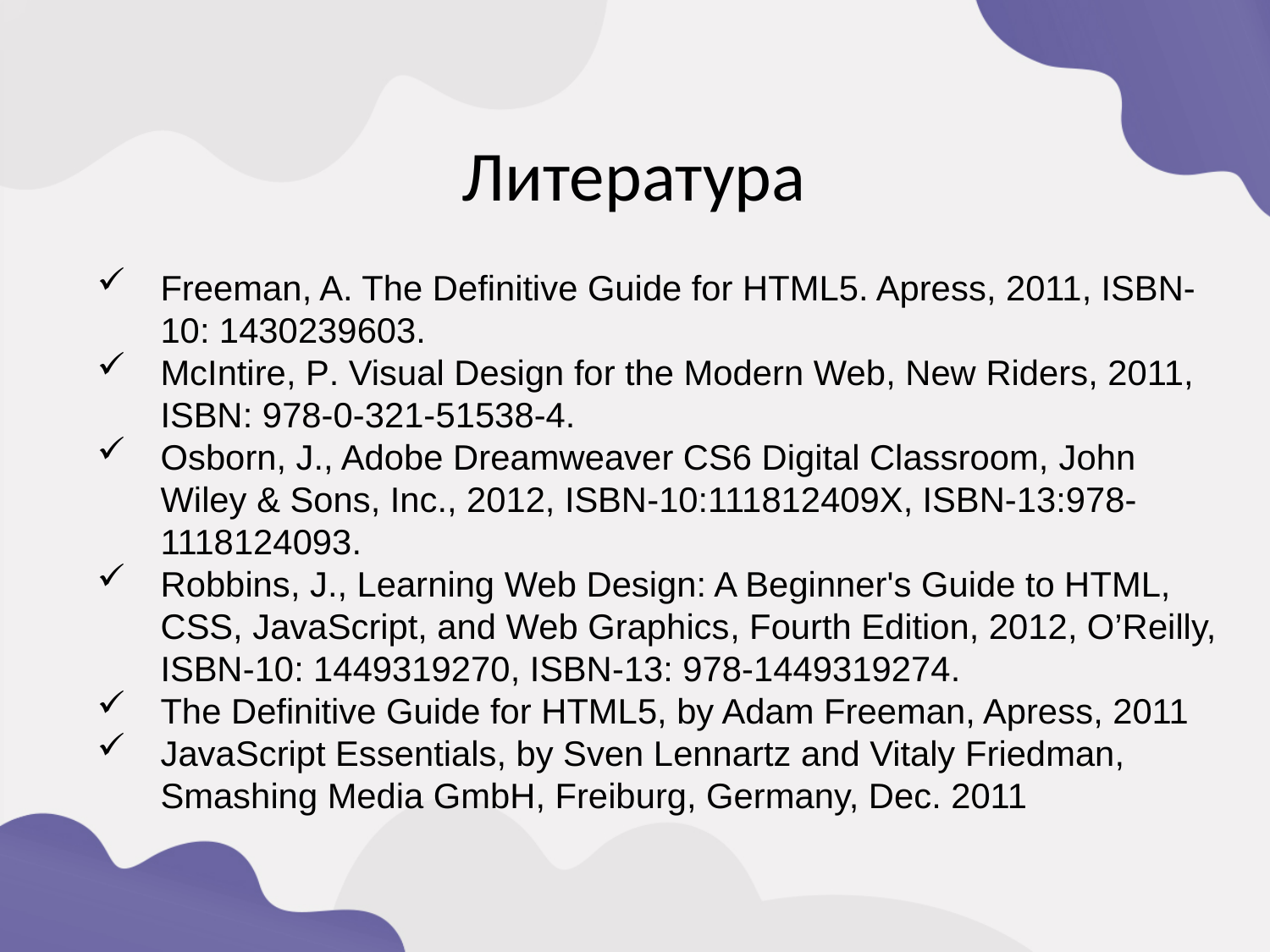

Литература
Freeman, A. The Definitive Guide for HTML5. Apress, 2011, ISBN-10: 1430239603.
McIntire, P. Visual Design for the Modern Web, New Riders, 2011, ISBN: 978-0-321-51538-4.
Osborn, J., Adobe Dreamweaver CS6 Digital Classroom, John Wiley & Sons, Inc., 2012, ISBN-10:111812409X, ISBN-13:978-1118124093.
Robbins, J., Learning Web Design: A Beginner's Guide to HTML, CSS, JavaScript, and Web Graphics, Fourth Edition, 2012, O’Reilly, ISBN-10: 1449319270, ISBN-13: 978-1449319274.
The Definitive Guide for HTML5, by Adam Freeman, Apress, 2011
JavaScript Essentials, by Sven Lennartz and Vitaly Friedman, Smashing Media GmbH, Freiburg, Germany, Dec. 2011